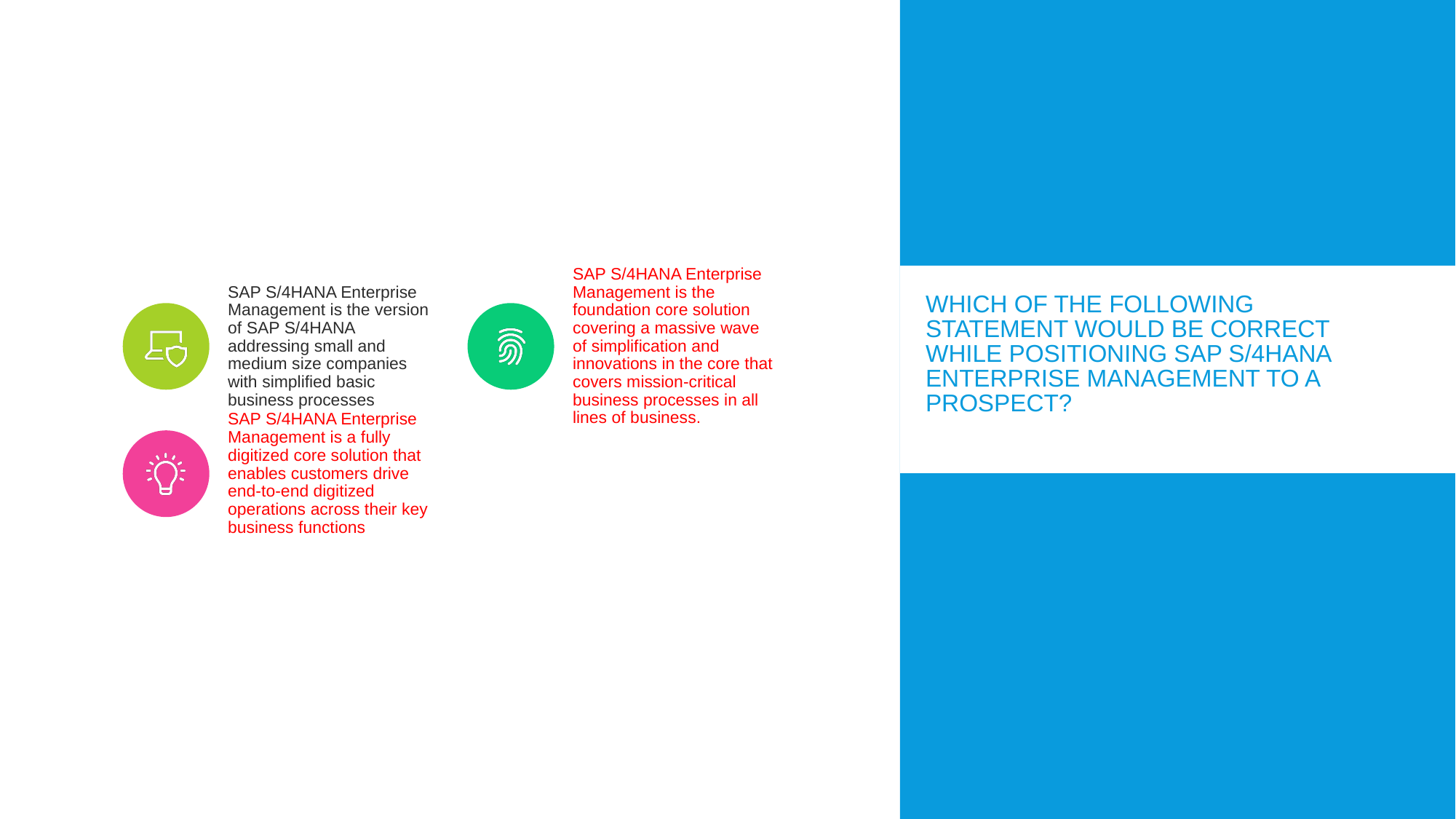

SAP S/4HANA Enterprise Management is the version of SAP S/4HANA addressing small and medium size companies with simplified basic business processes
SAP S/4HANA Enterprise Management is the foundation core solution covering a massive wave of simplification and innovations in the core that covers mission-critical business processes in all lines of business.
SAP S/4HANA Enterprise Management is a fully digitized core solution that enables customers drive end-to-end digitized operations across their key business functions

# Which of the following statement would be correct while positioning SAP S/4HANA Enterprise Management to a prospect?